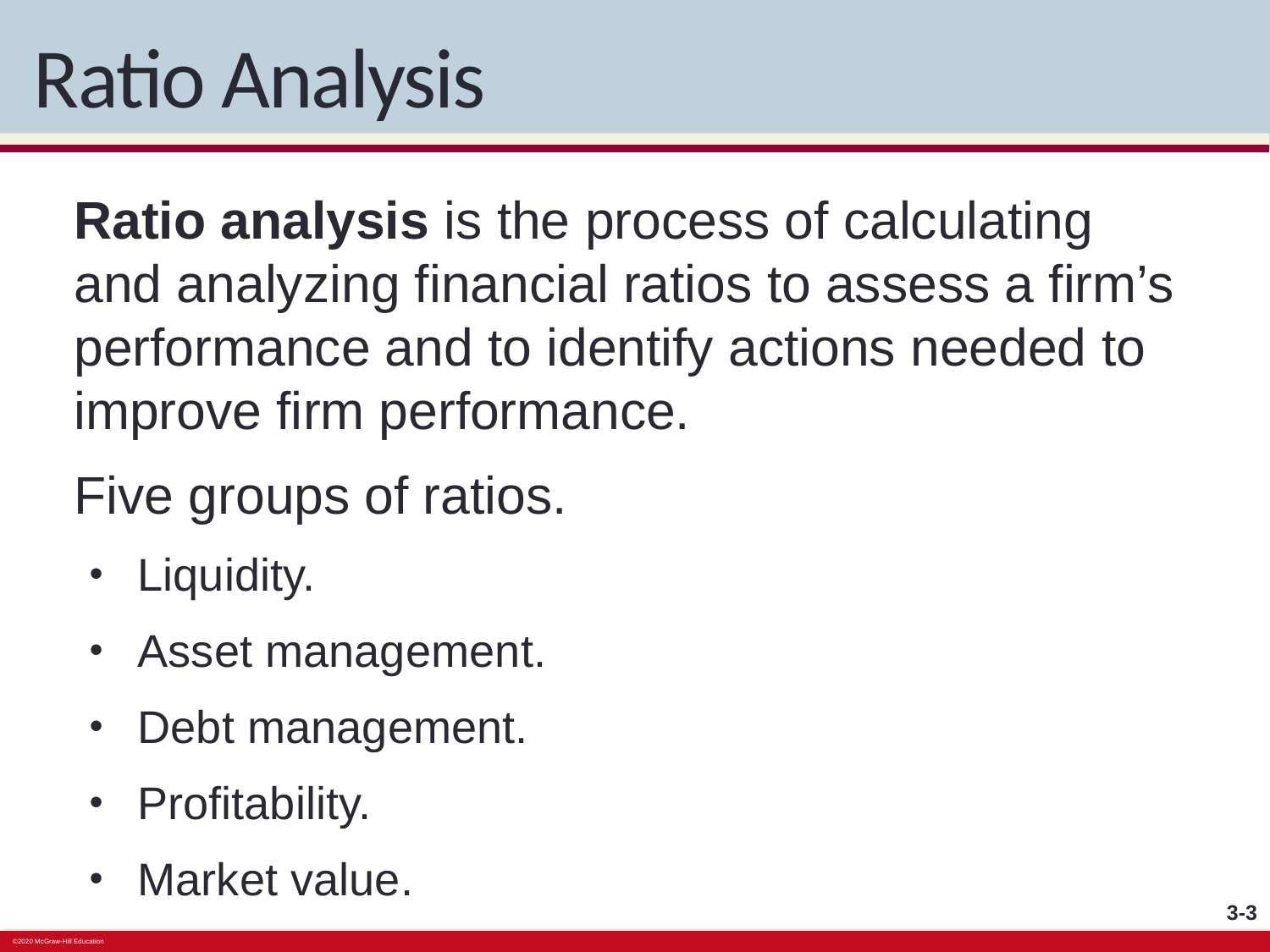

# Ratio Analysis
Ratio analysis is the process of calculating and analyzing financial ratios to assess a firm’s performance and to identify actions needed to improve firm performance.
Five groups of ratios.
Liquidity.
Asset management.
Debt management.
Profitability.
Market value.